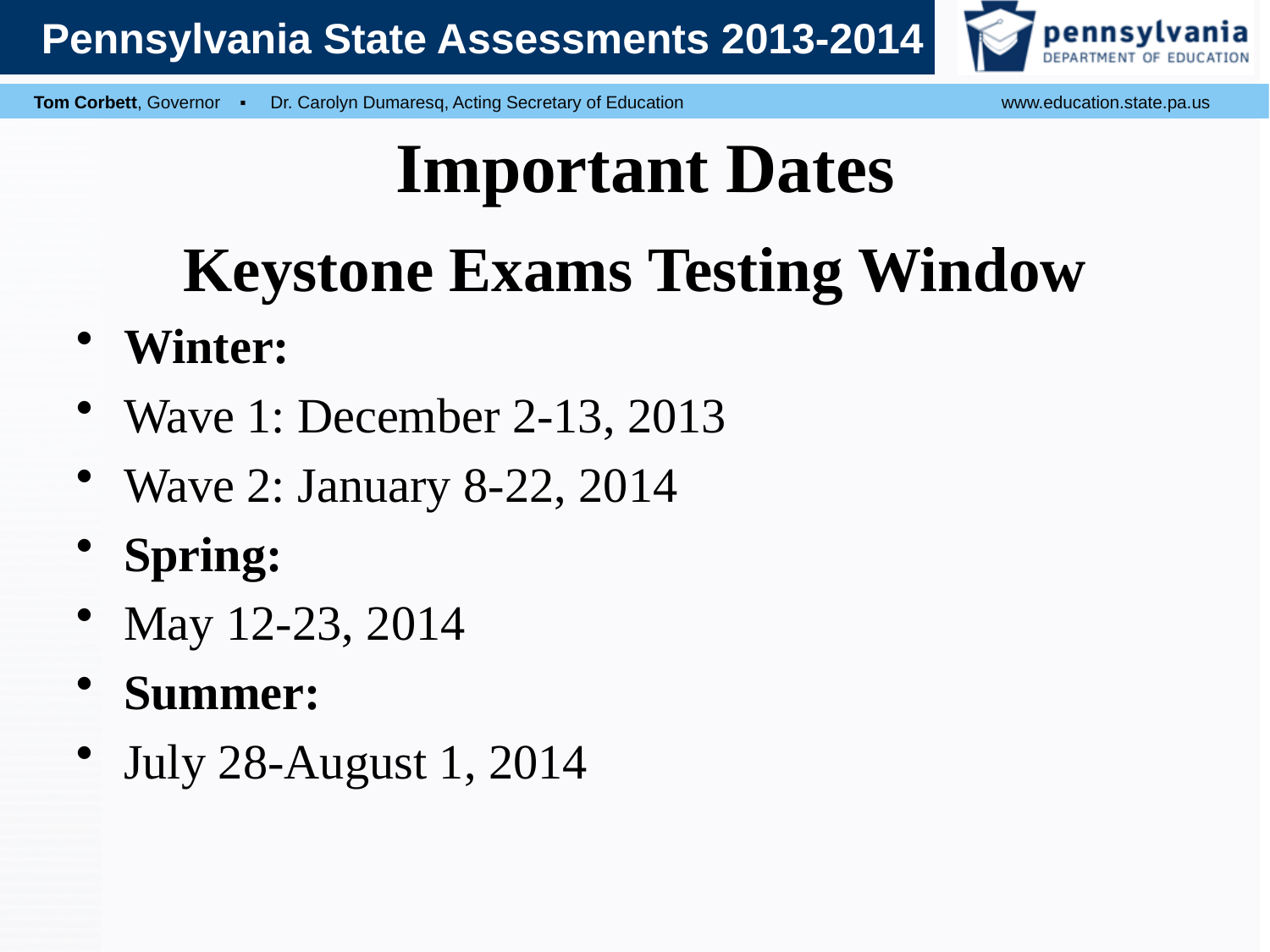

# Important Dates
Keystone Exams Testing Window
Winter:
Wave 1: December 2-13, 2013
Wave 2: January 8-22, 2014
Spring:
May 12-23, 2014
Summer:
July 28-August 1, 2014